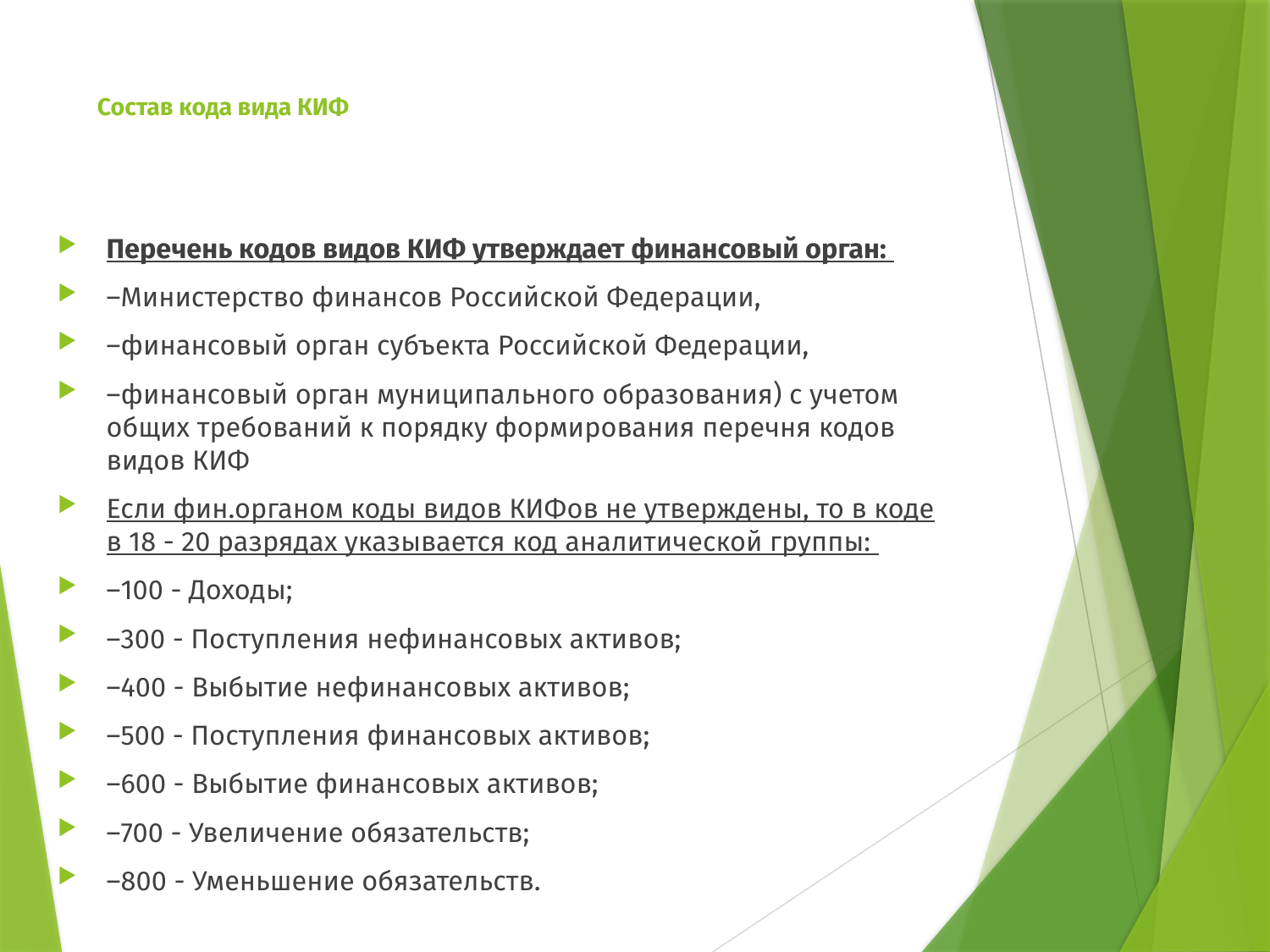

# Состав кода вида КИФ

Перечень кодов видов КИФ утверждает финансовый орган:
―Министерство финансов Российской Федерации,
―финансовый орган субъекта Российской Федерации,
―финансовый орган муниципального образования) с учетом общих требований к порядку формирования перечня кодов видов КИФ
Если фин.органом коды видов КИФов не утверждены, то в коде в 18 - 20 разрядах указывается код аналитической группы:
―100 - Доходы;
―300 - Поступления нефинансовых активов;
―400 - Выбытие нефинансовых активов;
―500 - Поступления финансовых активов;
―600 - Выбытие финансовых активов;
―700 - Увеличение обязательств;
―800 - Уменьшение обязательств.